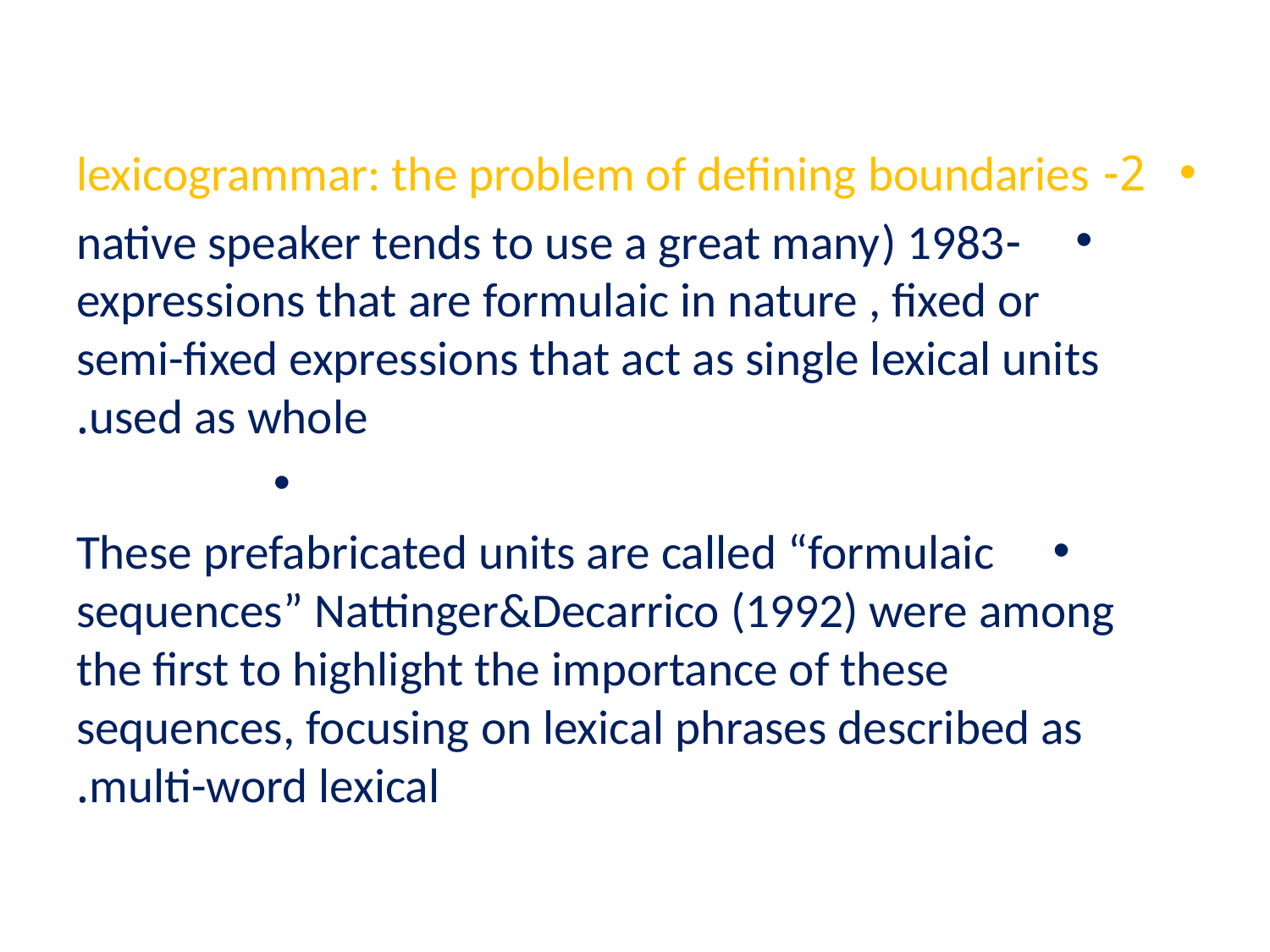

2- lexicogrammar: the problem of defining boundaries
-native speaker tends to use a great many) 1983 expressions that are formulaic in nature , fixed or semi-fixed expressions that act as single lexical units used as whole.

These prefabricated units are called “formulaic sequences” Nattinger&Decarrico (1992) were among the first to highlight the importance of these sequences, focusing on lexical phrases described as multi-word lexical.